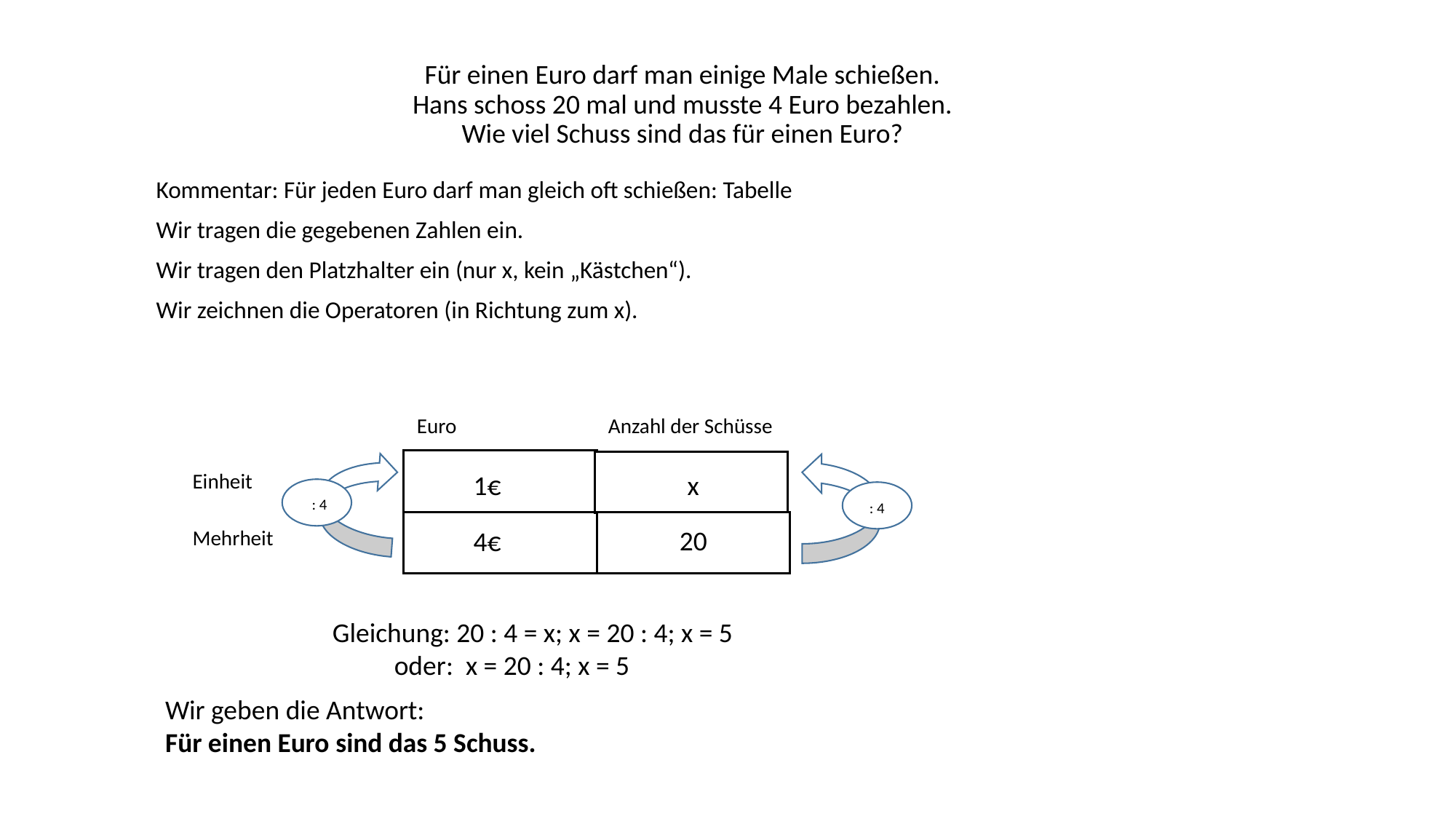

# Für einen Euro darf man einige Male schießen. Hans schoss 20 mal und musste 4 Euro bezahlen. Wie viel Schuss sind das für einen Euro?
Kommentar: Für jeden Euro darf man gleich oft schießen: Tabelle
Wir tragen die gegebenen Zahlen ein.
Wir tragen den Platzhalter ein (nur x, kein „Kästchen“).

Wir zeichnen die Operatoren (in Richtung zum x).
Anzahl der Schüsse
Euro

Einheit
1€
 x
 : 4

 : 4

 20
Mehrheit
4€
Gleichung: 20 : 4 = x; x = 20 : 4; x = 5
          oder:  x = 20 : 4; x = 5
Wir geben die Antwort:
Für einen Euro sind das 5 Schuss.